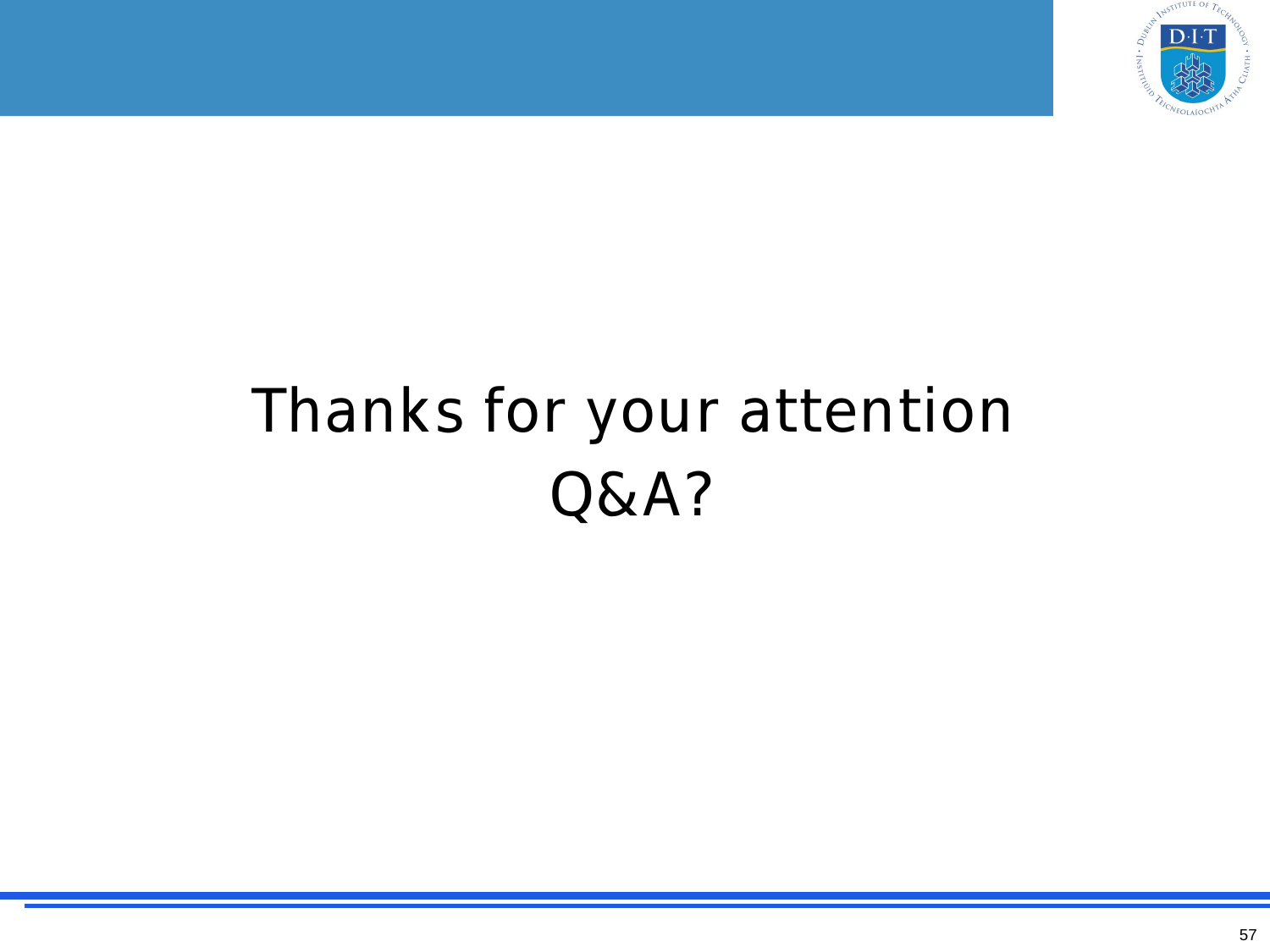

#

Thanks for your attention
Q&A?
57